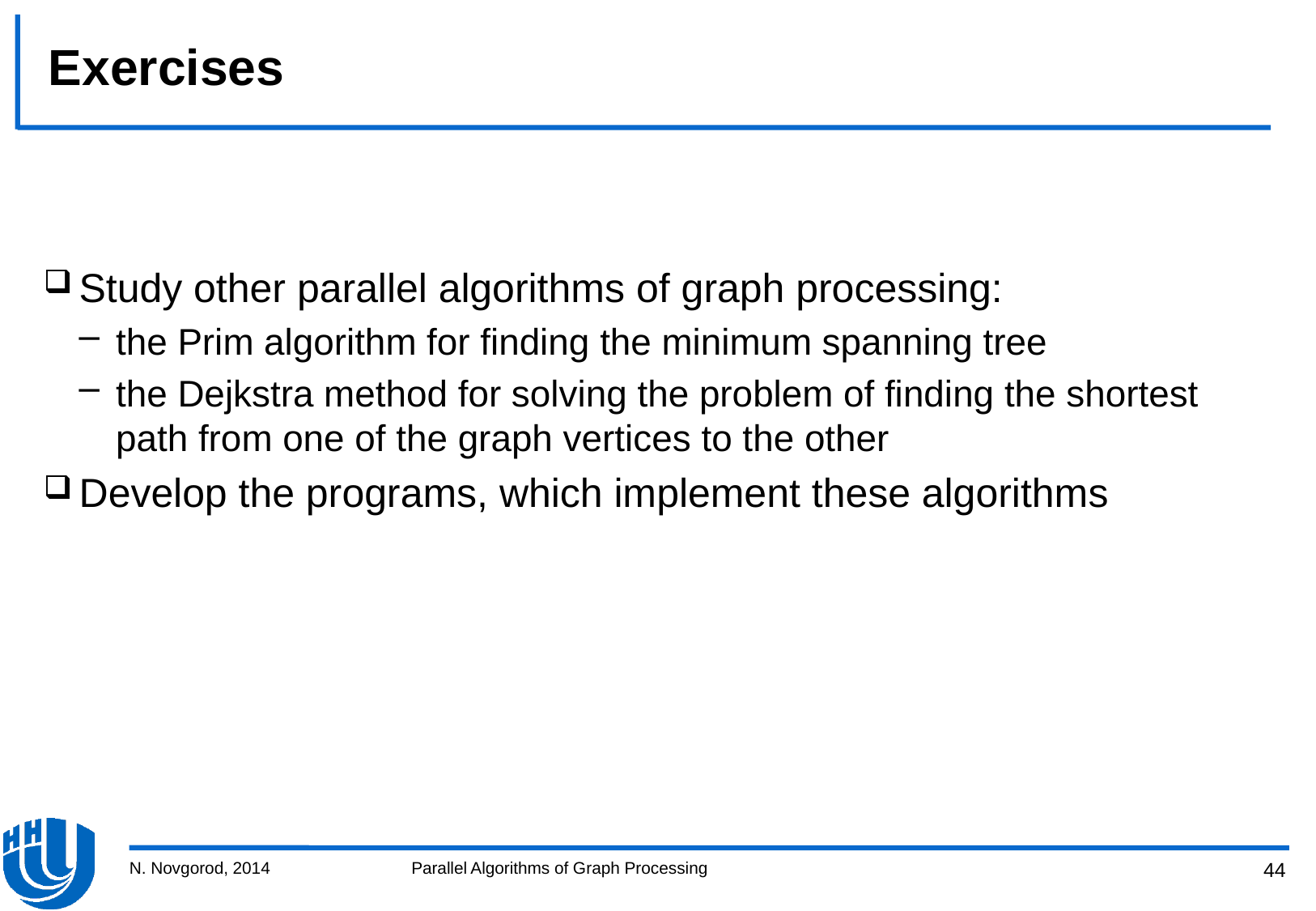

# Exercises

Study other parallel algorithms of graph processing:
the Prim algorithm for finding the minimum spanning tree
the Dejkstra method for solving the problem of finding the shortest path from one of the graph vertices to the other
Develop the programs, which implement these algorithms
N. Novgorod, 2014
Parallel Algorithms of Graph Processing
44